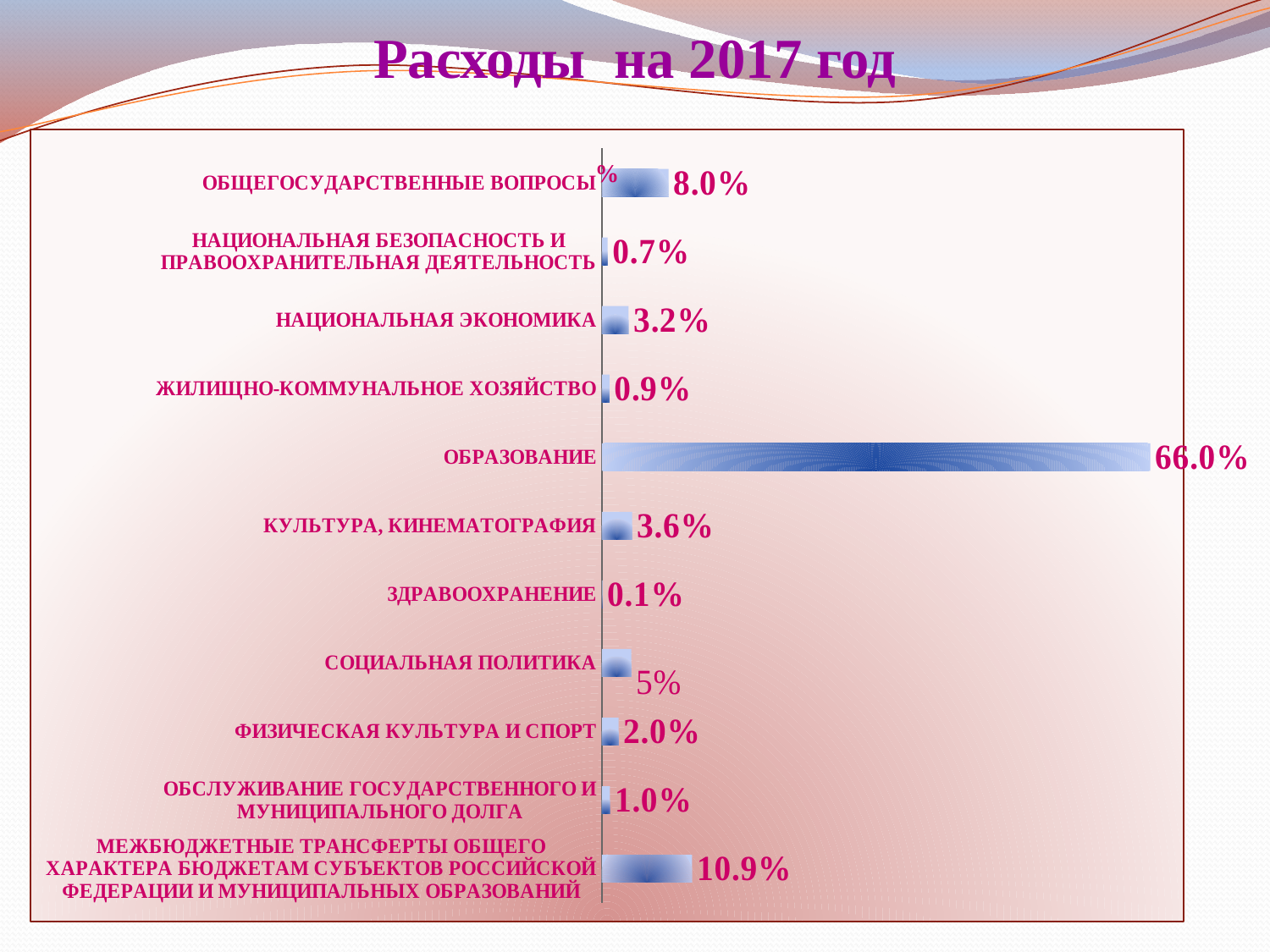

# Расходы  на 2017 год

### Chart:

| Category | % |
|---|---|
| МЕЖБЮДЖЕТНЫЕ ТРАНСФЕРТЫ ОБЩЕГО ХАРАКТЕРА БЮДЖЕТАМ СУБЪЕКТОВ РОССИЙСКОЙ ФЕДЕРАЦИИ И МУНИЦИПАЛЬНЫХ ОБРАЗОВАНИЙ | 0.10868382749338476 |
| ОБСЛУЖИВАНИЕ ГОСУДАРСТВЕННОГО И МУНИЦИПАЛЬНОГО ДОЛГА | 0.009800636113553836 |
| ФИЗИЧЕСКАЯ КУЛЬТУРА И СПОРТ | 0.020061967462018798 |
| СОЦИАЛЬНАЯ ПОЛИТИКА | 0.03557023269781001 |
| ЗДРАВООХРАНЕНИЕ | 0.0007396213387028628 |
| КУЛЬТУРА, КИНЕМАТОГРАФИЯ | 0.03638793243755085 |
| ОБРАЗОВАНИЕ | 0.660013842418447 |
| ЖИЛИЩНО-КОММУНАЛЬНОЕ ХОЗЯЙСТВО | 0.009139027838314856 |
| НАЦИОНАЛЬНАЯ ЭКОНОМИКА | 0.03222253141414228 |
| НАЦИОНАЛЬНАЯ БЕЗОПАСНОСТЬ И ПРАВООХРАНИТЕЛЬНАЯ ДЕЯТЕЛЬНОСТЬ | 0.006990336376779313 |
| ОБЩЕГОСУДАРСТВЕННЫЕ ВОПРОСЫ | 0.08039004440929573 |